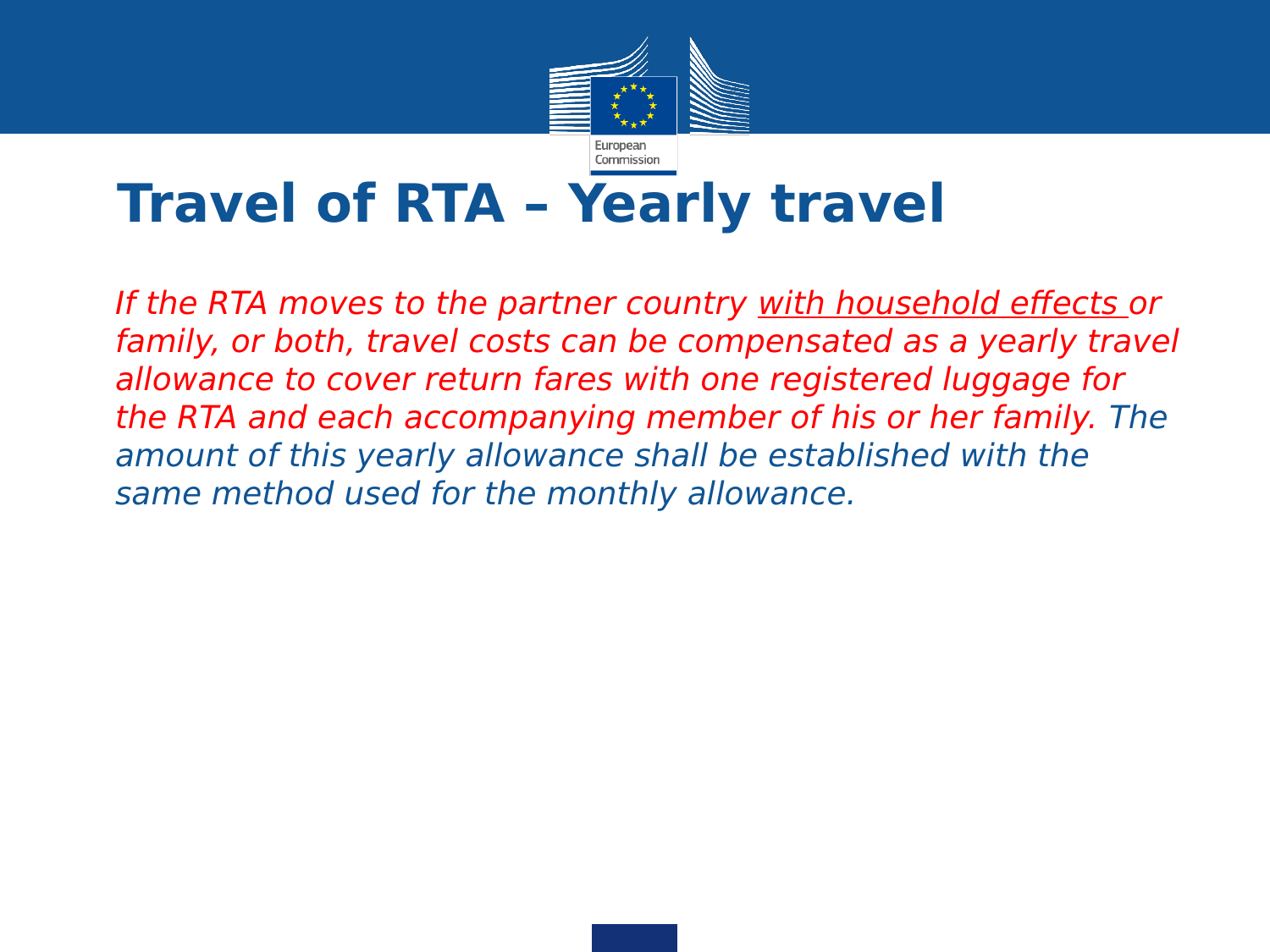

# Travel of RTA – Yearly travel
If the RTA moves to the partner country with household effects or family, or both, travel costs can be compensated as a yearly travel allowance to cover return fares with one registered luggage for the RTA and each accompanying member of his or her family. The amount of this yearly allowance shall be established with the same method used for the monthly allowance.